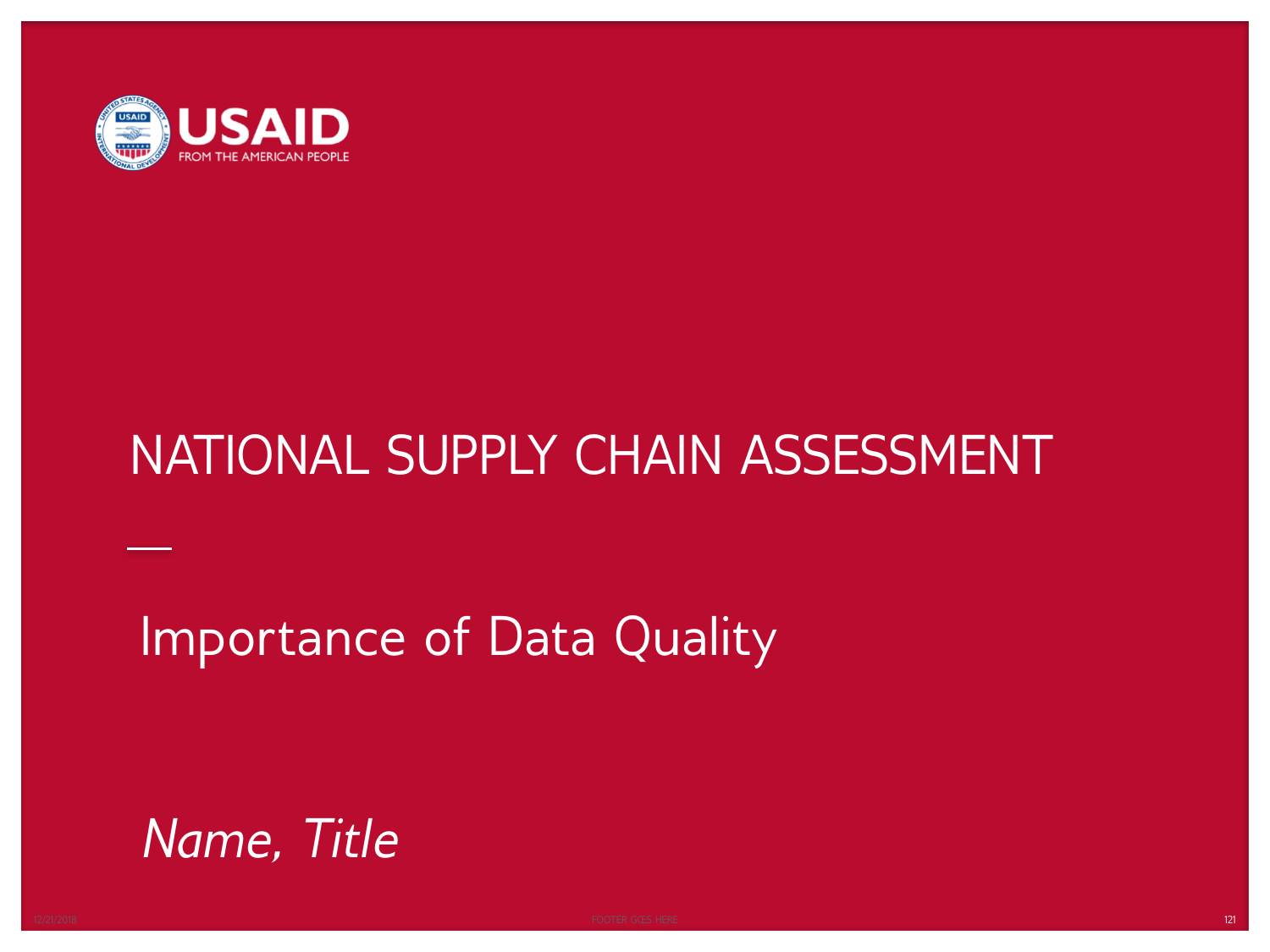

12/21/2018
FOOTER GOES HERE
# Importance of Data Quality Name, Title
121